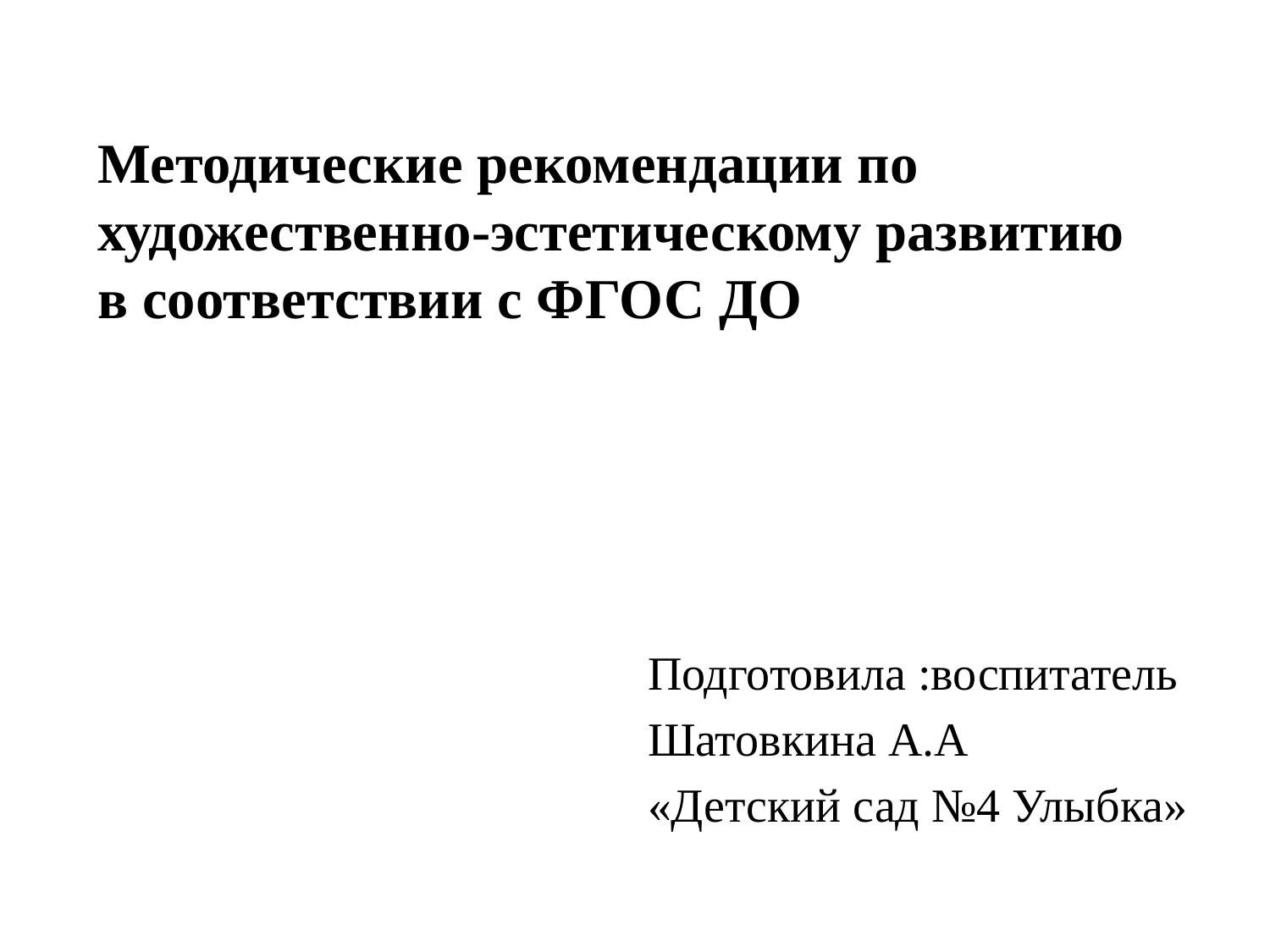

# Методические рекомендации по художественно-эстетическому развитию в соответствии с ФГОС ДО
Подготовила :воспитатель
Шатовкина А.А
«Детский сад №4 Улыбка»